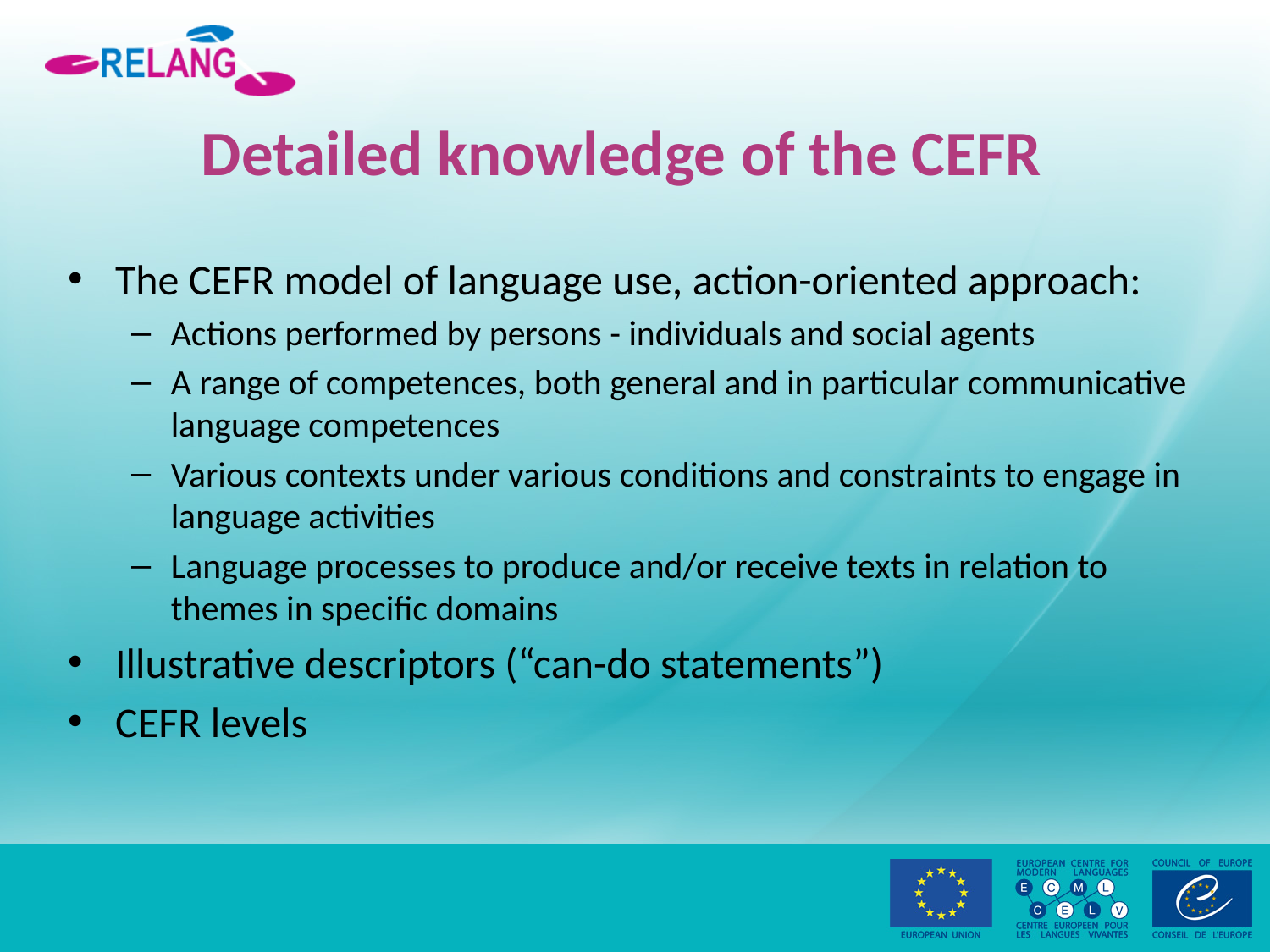

# Detailed knowledge of the CEFR
The CEFR model of language use, action-oriented approach:
Actions performed by persons - individuals and social agents
A range of competences, both general and in particular communicative language competences
Various contexts under various conditions and constraints to engage in language activities
Language processes to produce and/or receive texts in relation to themes in specific domains
Illustrative descriptors (“can-do statements”)
CEFR levels